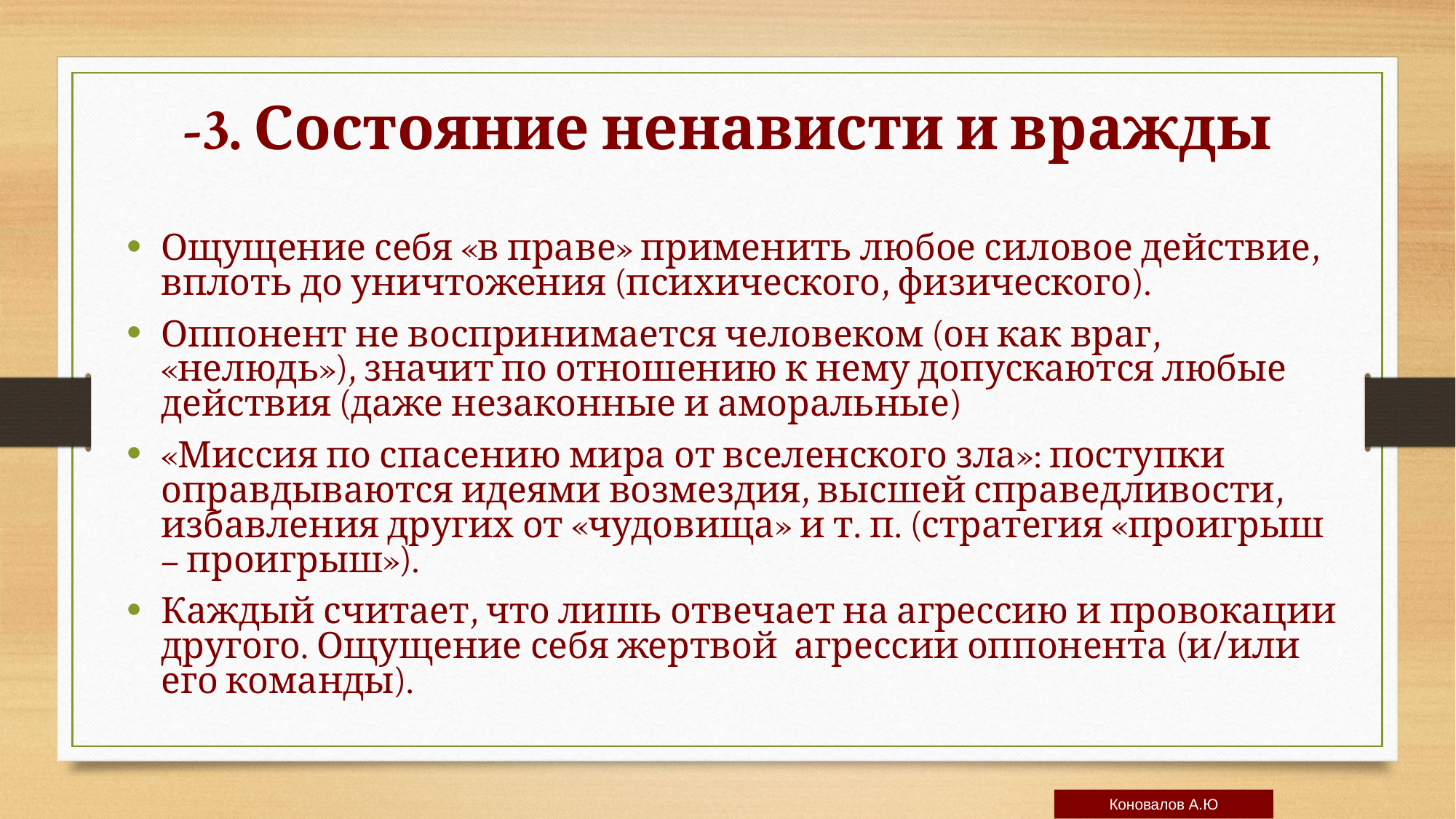

-3. Состояние ненависти и вражды
Ощущение себя «в праве» применить любое силовое действие, вплоть до уничтожения (психического, физического).
Оппонент не воспринимается человеком (он как враг, «нелюдь»), значит по отношению к нему допускаются любые действия (даже незаконные и аморальные)
«Миссия по спасению мира от вселенского зла»: поступки  оправдываются идеями возмездия, высшей справедливости, избавления других от «чудовища» и т. п. (стратегия «проигрыш – проигрыш»).
Каждый считает, что лишь отвечает на агрессию и провокации другого. Ощущение себя жертвой  агрессии оппонента (и/или его команды).

Коновалов А.Ю